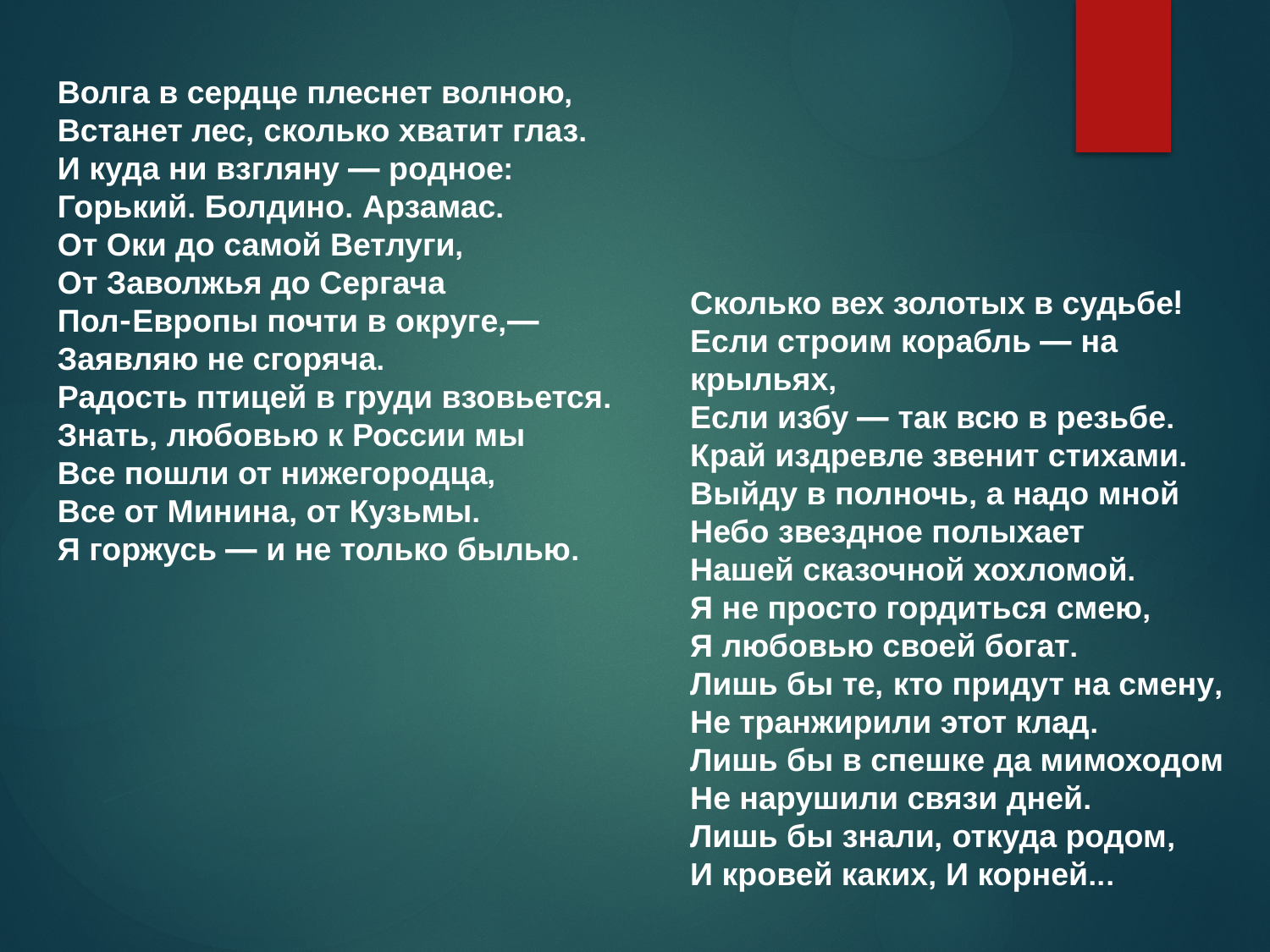

Волга в сердце плеснет волною,
Встанет лес, сколько хватит глаз.
И куда ни взгляну — родное:
Горький. Болдино. Арзамас.
От Оки до самой Ветлуги,
От Заволжья до Сергача
Пол-Европы почти в округе,—
Заявляю не сгоряча.
Радость птицей в груди взовьется.
Знать, любовью к России мы
Все пошли от нижегородца,
Все от Минина, от Кузьмы.
Я горжусь — и не только былью.

Сколько вех золотых в судьбе!
Если строим корабль — на крыльях,
Если избу — так всю в резьбе.
Край издревле звенит стихами.
Выйду в полночь, а надо мной
Небо звездное полыхает
Нашей сказочной хохломой.
Я не просто гордиться смею,
Я любовью своей богат.
Лишь бы те, кто придут на смену,
Не транжирили этот клад.
Лишь бы в спешке да мимоходом
Не нарушили связи дней.
Лишь бы знали, откуда родом,
И кровей каких, И корней...